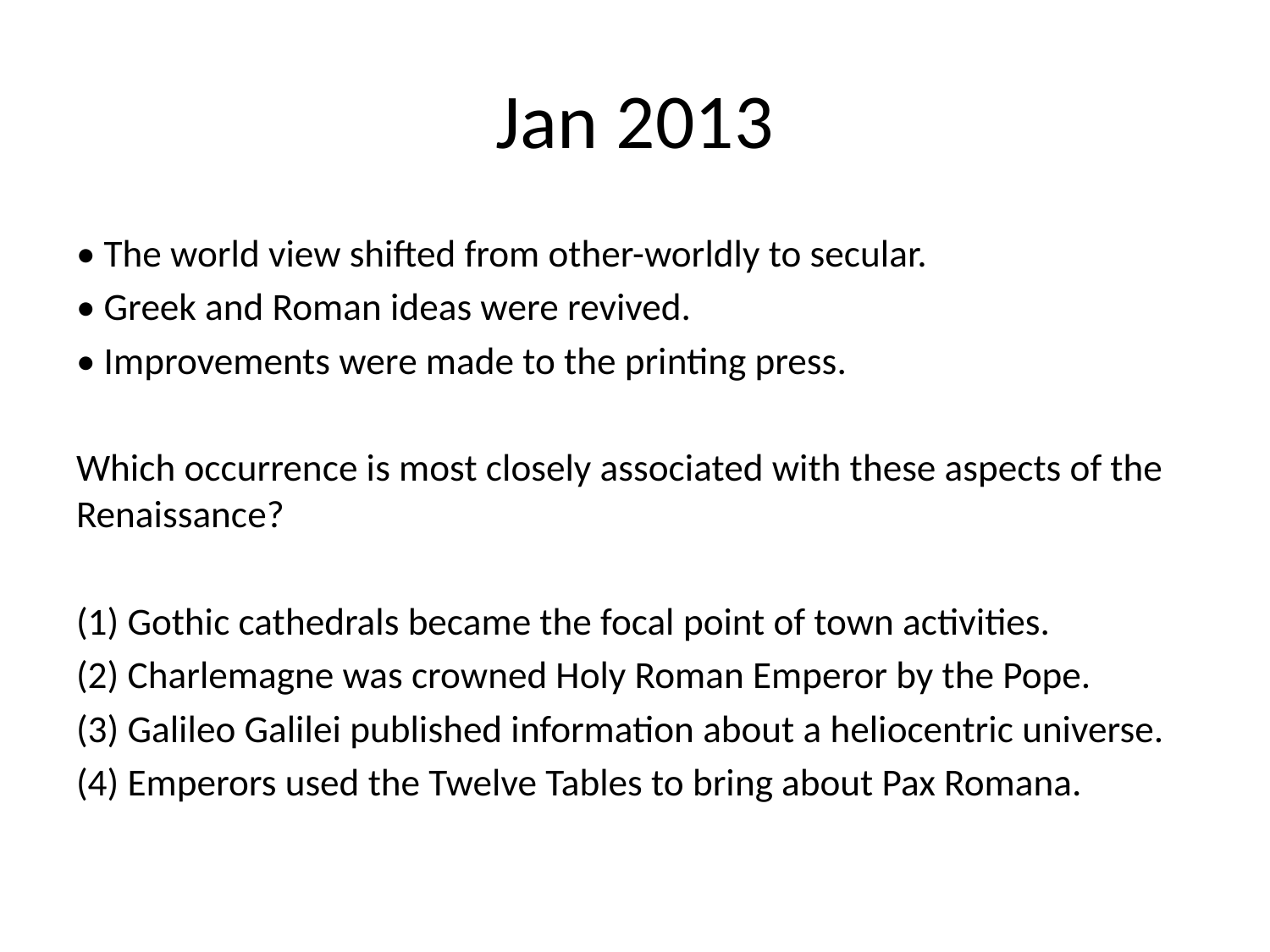

# Jan 2013
• The world view shifted from other-worldly to secular.
• Greek and Roman ideas were revived.
• Improvements were made to the printing press.

Which occurrence is most closely associated with these aspects of the Renaissance?

(1) Gothic cathedrals became the focal point of town activities.
(2) Charlemagne was crowned Holy Roman Emperor by the Pope.
(3) Galileo Galilei published information about a heliocentric universe.
(4) Emperors used the Twelve Tables to bring about Pax Romana.